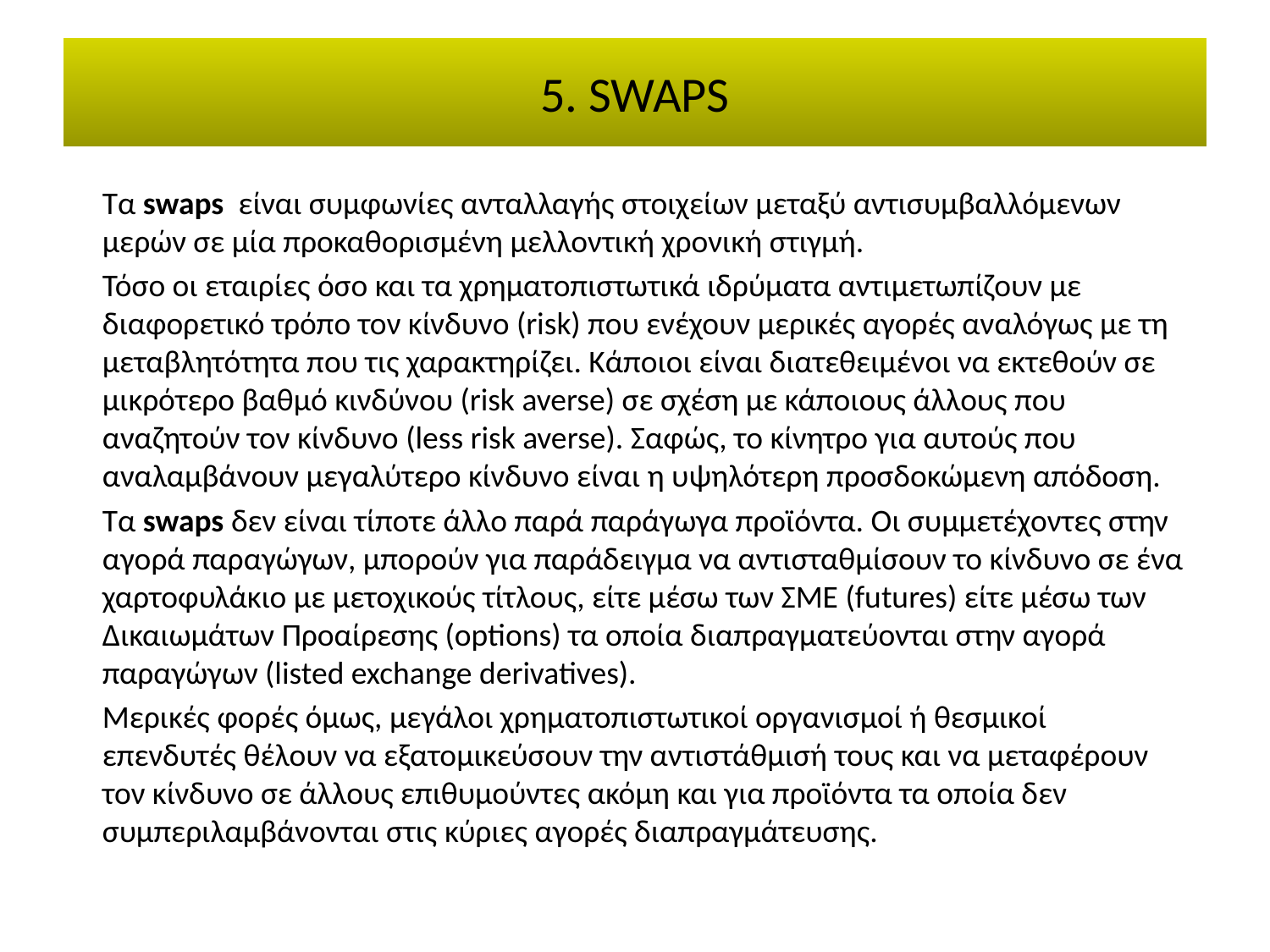

# 5. SWAPS
	Τα swaps  είναι συμφωνίες ανταλλαγής στοιχείων μεταξύ αντισυμβαλλόμενων μερών σε μία προκαθορισμένη μελλοντική χρονική στιγμή.
	Τόσο οι εταιρίες όσο και τα χρηματοπιστωτικά ιδρύματα αντιμετωπίζουν με διαφορετικό τρόπο τον κίνδυνο (risk) που ενέχουν μερικές αγορές αναλόγως με τη μεταβλητότητα που τις χαρακτηρίζει. Κάποιοι είναι διατεθειμένοι να εκτεθούν σε μικρότερο βαθμό κινδύνου (risk averse) σε σχέση με κάποιους άλλους που αναζητούν τον κίνδυνο (less risk averse). Σαφώς, το κίνητρο για αυτούς που αναλαμβάνουν μεγαλύτερο κίνδυνο είναι η υψηλότερη προσδοκώμενη απόδοση.
	Τα swaps δεν είναι τίποτε άλλο παρά παράγωγα προϊόντα. Οι συμμετέχοντες στην αγορά παραγώγων, μπορούν για παράδειγμα να αντισταθμίσουν το κίνδυνο σε ένα χαρτοφυλάκιο με μετοχικούς τίτλους, είτε μέσω των ΣΜΕ (futures) είτε μέσω των Δικαιωμάτων Προαίρεσης (options) τα οποία διαπραγματεύονται στην αγορά παραγώγων (listed exchange derivatives).
	Μερικές φορές όμως, μεγάλοι χρηματοπιστωτικοί οργανισμοί ή θεσμικοί επενδυτές θέλουν να εξατομικεύσουν την αντιστάθμισή τους και να μεταφέρουν τον κίνδυνο σε άλλους επιθυμούντες ακόμη και για προϊόντα τα οποία δεν συμπεριλαμβάνονται στις κύριες αγορές διαπραγμάτευσης.